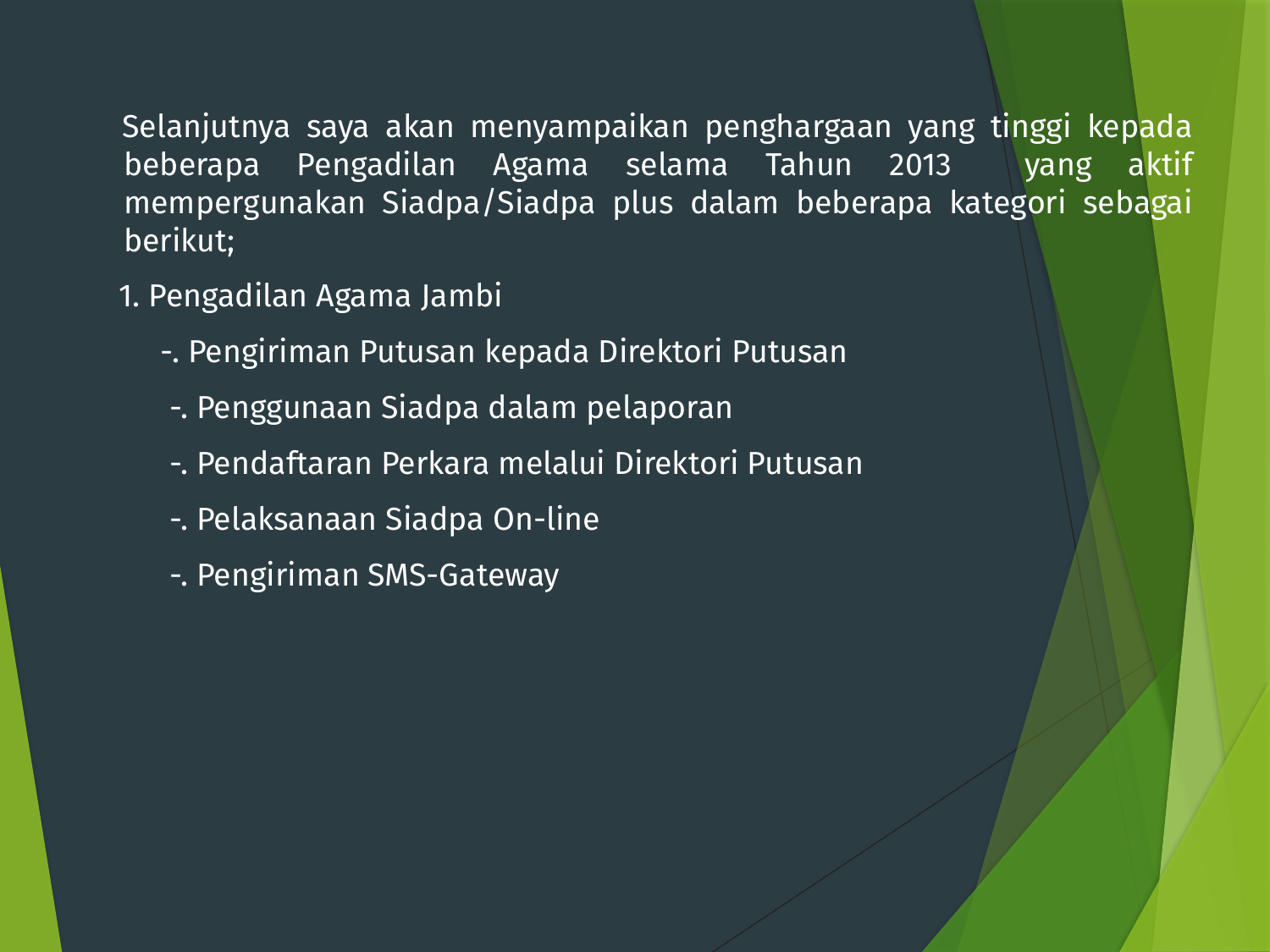

Selanjutnya saya akan menyampaikan penghargaan yang tinggi kepada beberapa Pengadilan Agama selama Tahun 2013  yang aktif mempergunakan Siadpa/Siadpa plus dalam beberapa kategori sebagai berikut;
     1. Pengadilan Agama Jambi
          -. Pengiriman Putusan kepada Direktori Putusan
           -. Penggunaan Siadpa dalam pelaporan
           -. Pendaftaran Perkara melalui Direktori Putusan
           -. Pelaksanaan Siadpa On-line
           -. Pengiriman SMS-Gateway